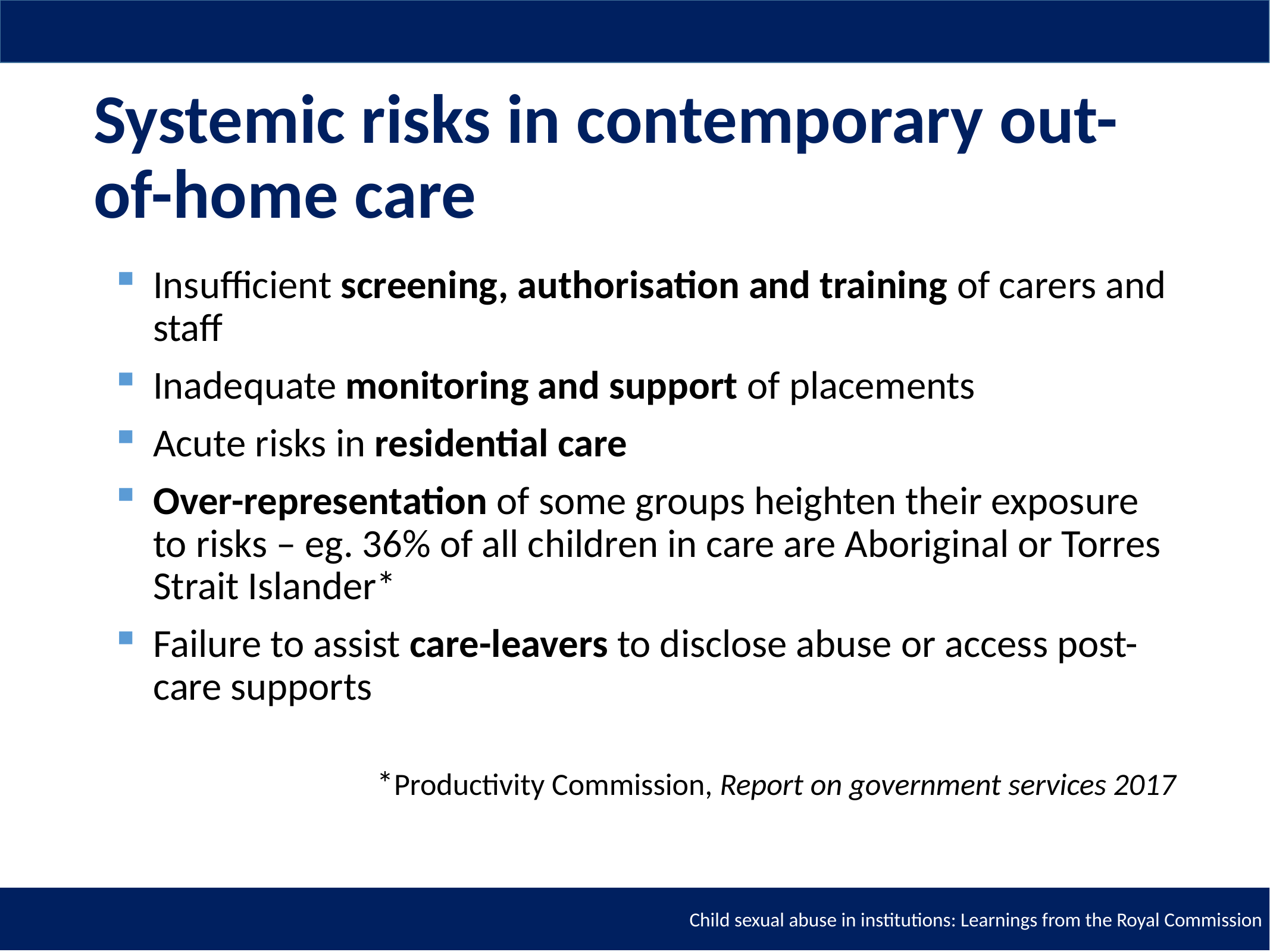

# Systemic risks in contemporary out-of-home care
Insufficient screening, authorisation and training of carers and staff
Inadequate monitoring and support of placements
Acute risks in residential care
Over-representation of some groups heighten their exposure to risks – eg. 36% of all children in care are Aboriginal or Torres Strait Islander*
Failure to assist care-leavers to disclose abuse or access post-care supports
*Productivity Commission, Report on government services 2017

Child sexual abuse in institutions: Learnings from the Royal Commission